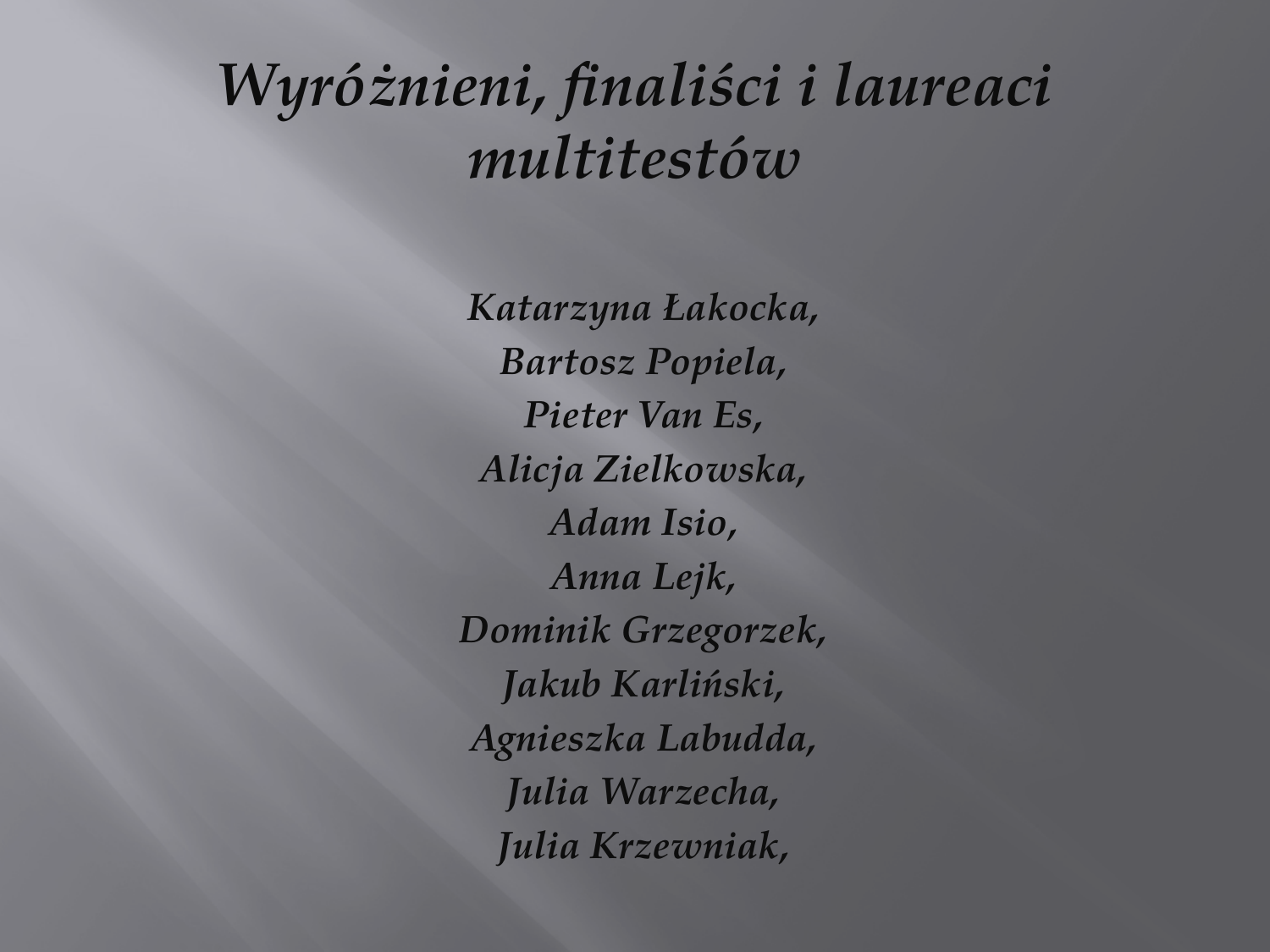

# Wyróżnieni, finaliści i laureaci multitestów

Katarzyna Łakocka,
Bartosz Popiela,
Pieter Van Es,
Alicja Zielkowska,
Adam Isio,
Anna Lejk,
Dominik Grzegorzek,
Jakub Karliński,
Agnieszka Labudda,
Julia Warzecha,
Julia Krzewniak,